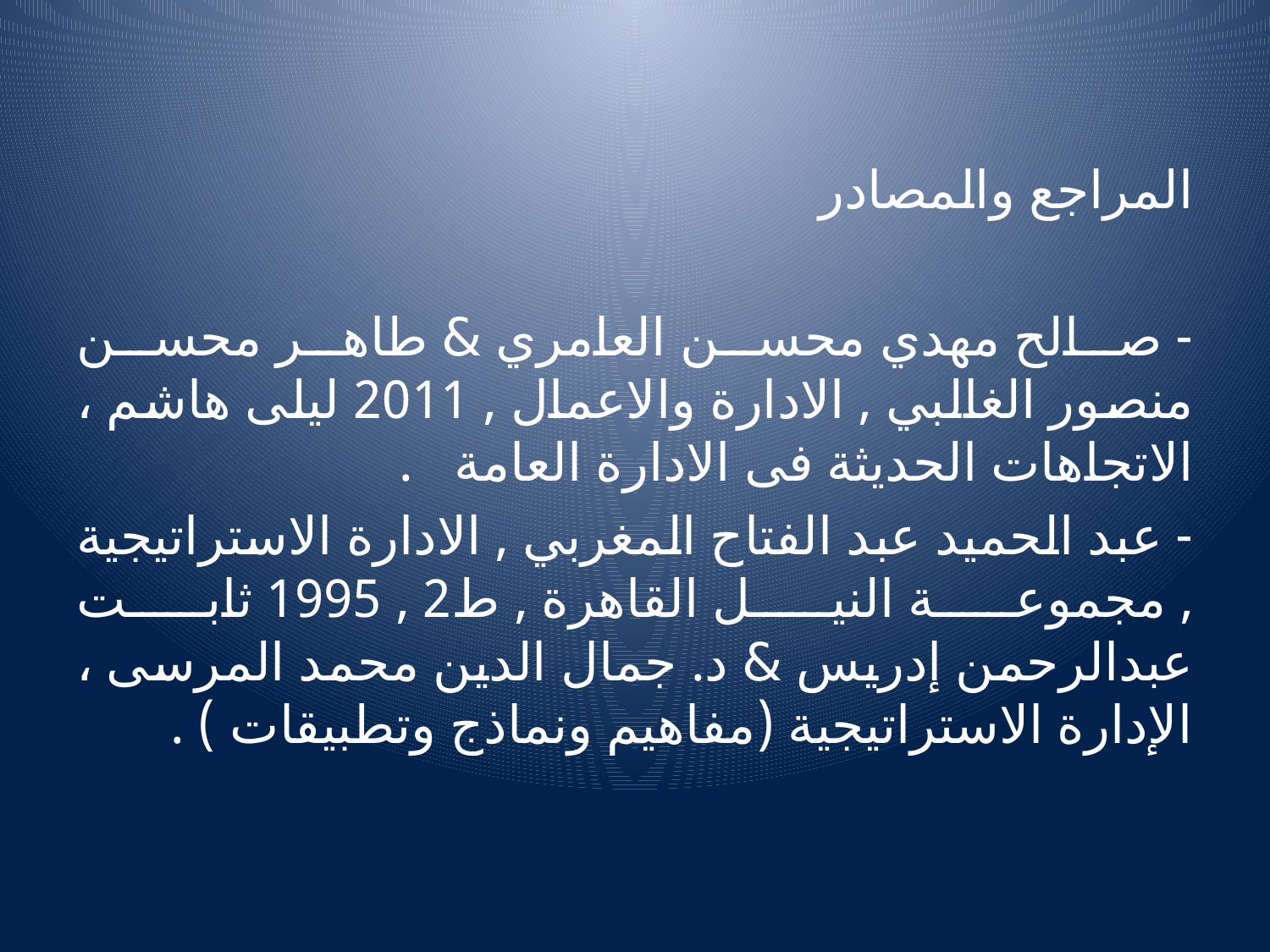

المراجع والمصادر

- صالح مهدي محسن العامري & طاهر محسن منصور الغالبي , الادارة والاعمال , 2011 ليلى هاشم ، الاتجاهات الحديثة فى الادارة العامة   .
- عبد الحميد عبد الفتاح المغربي , الادارة الاستراتيجية , مجموعة النيل القاهرة , ط2 , 1995 ثابت عبدالرحمن إدريس & د. جمال الدين محمد المرسى ، الإدارة الاستراتيجية (مفاهيم ونماذج وتطبيقات ) .